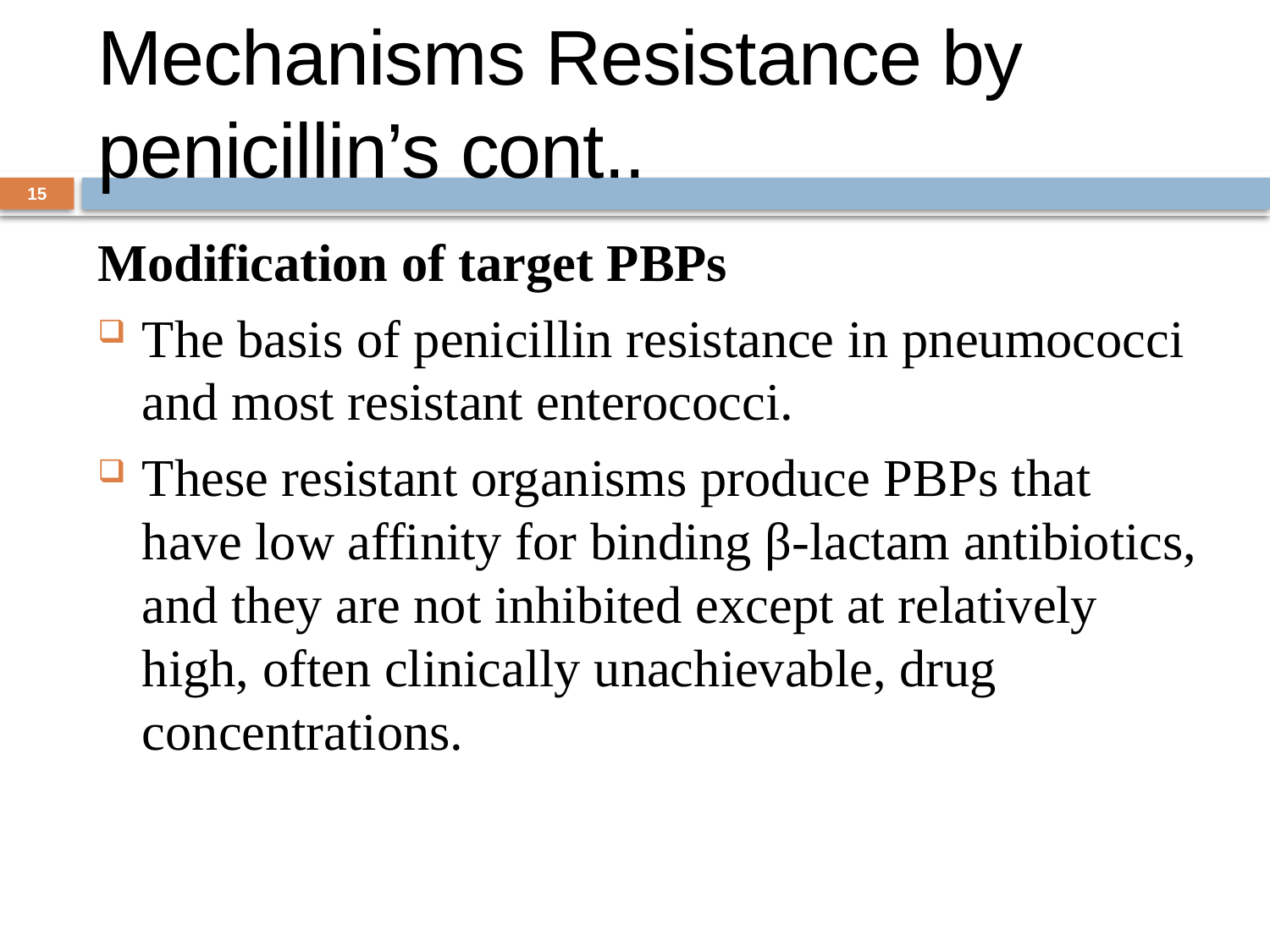

# Mechanisms Resistance by penicillin’s cont..
15
Modification of target PBPs
The basis of penicillin resistance in pneumococci and most resistant enterococci.
These resistant organisms produce PBPs that have low affinity for binding β-lactam antibiotics, and they are not inhibited except at relatively high, often clinically unachievable, drug concentrations.